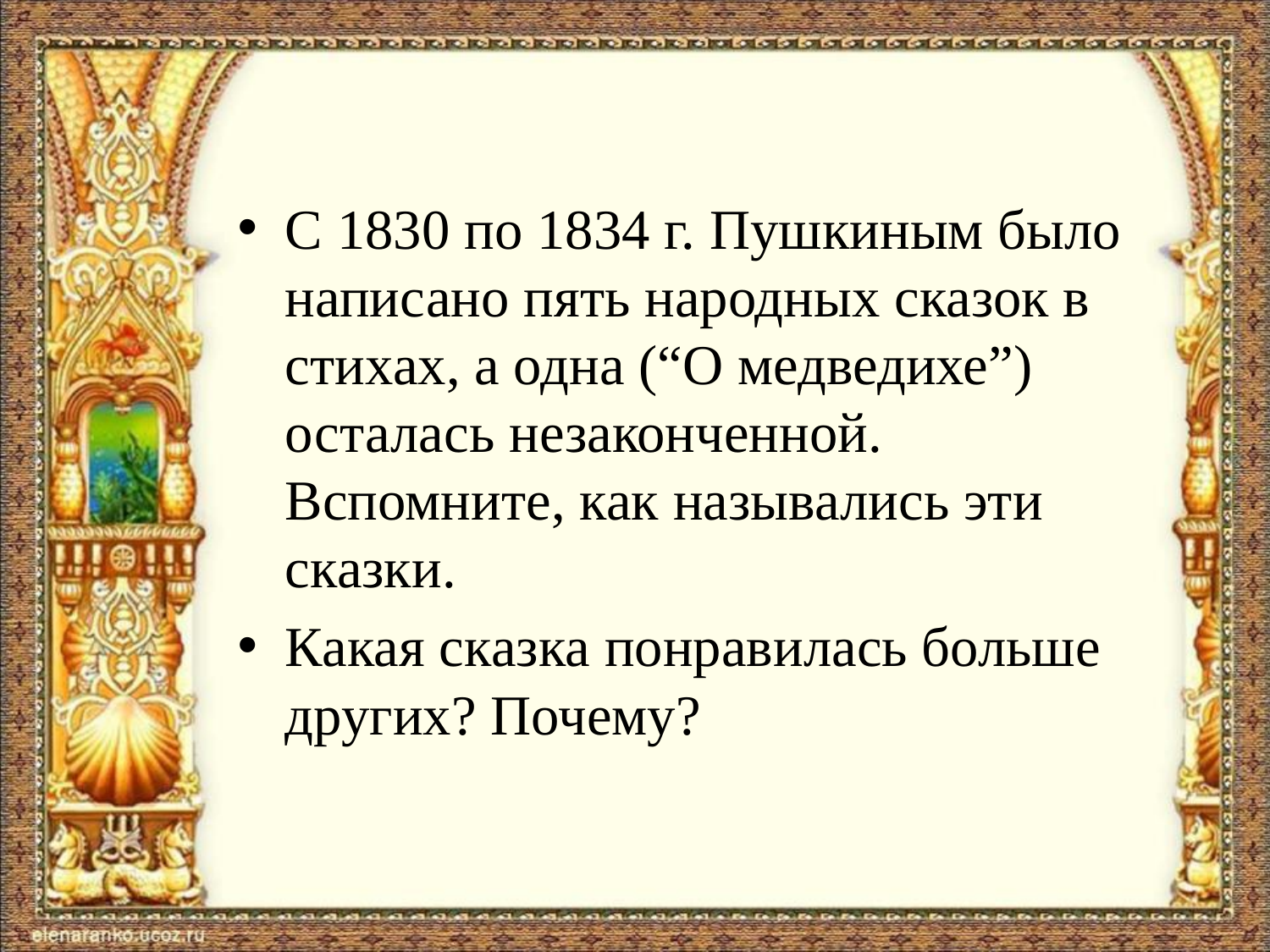

С 1830 по 1834 г. Пушкиным было написано пять народных сказок в стихах, а одна (“О медведихе”) осталась незаконченной. Вспомните, как назывались эти сказки.
Какая сказка понравилась больше других? Почему?